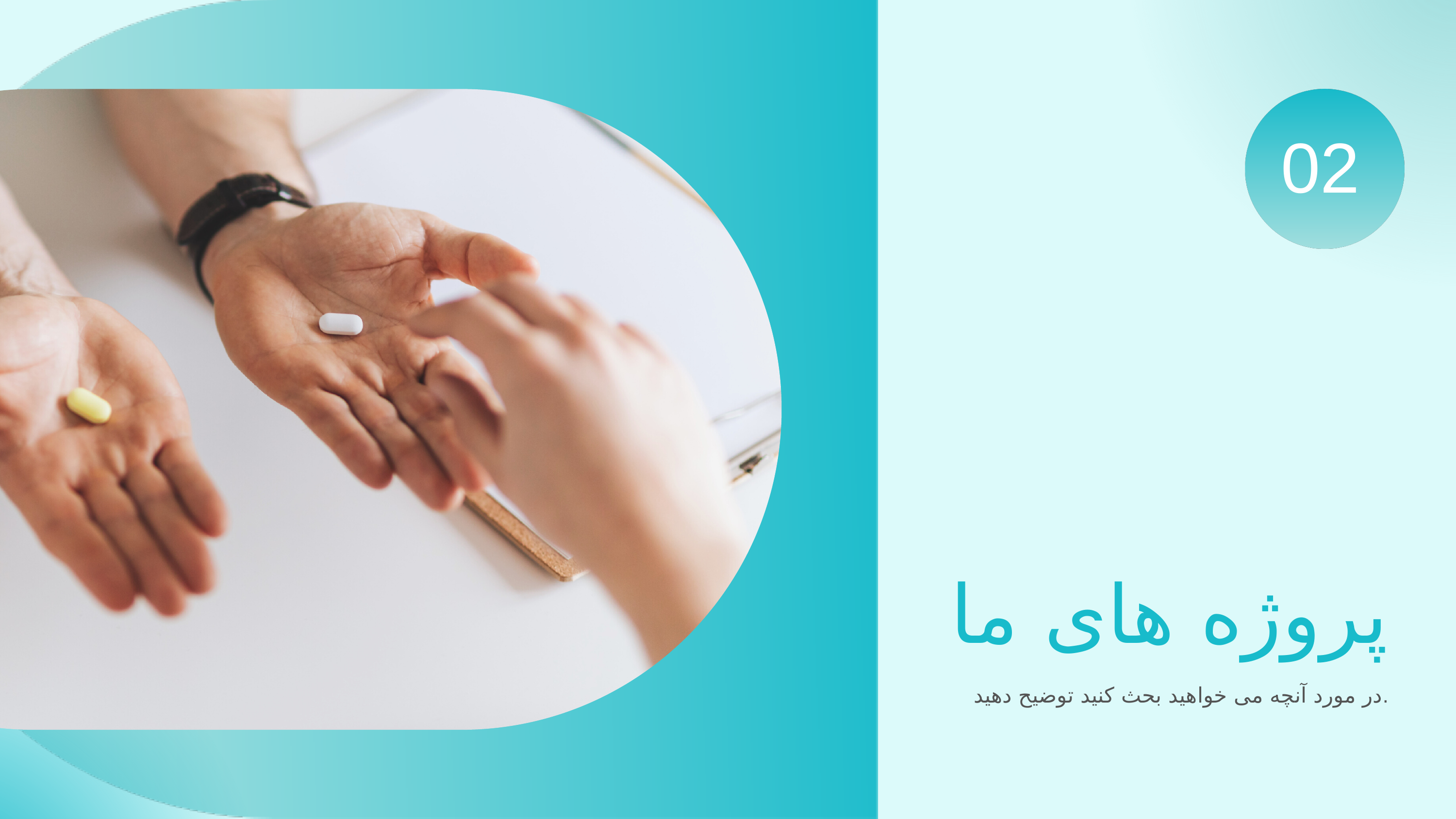

02

پروژه های ما
در مورد آنچه می خواهید بحث کنید توضیح دهید.